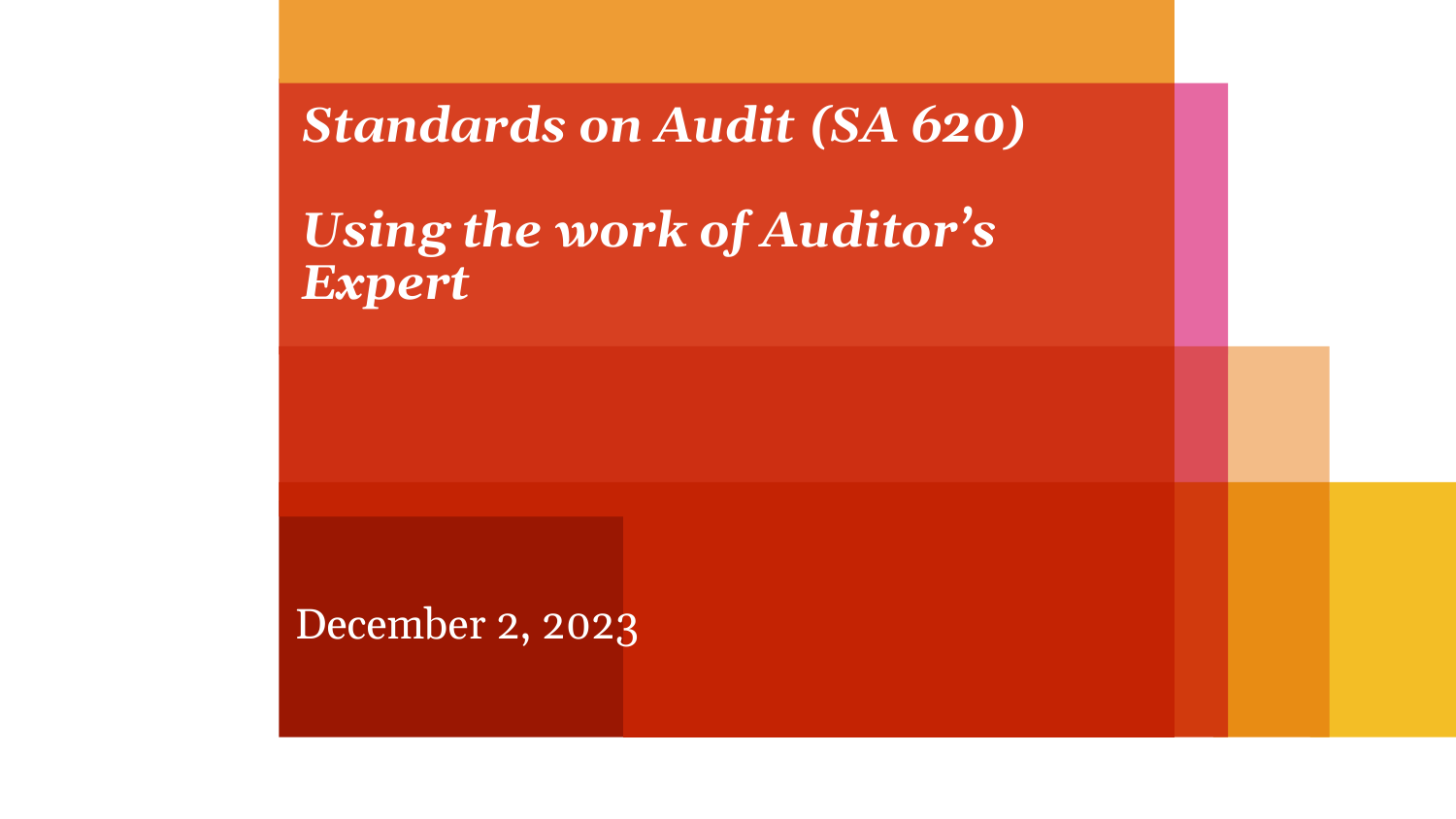

# Standards on Audit (SA 620)

Using the work of Auditor’s Expert

December 2, 2023